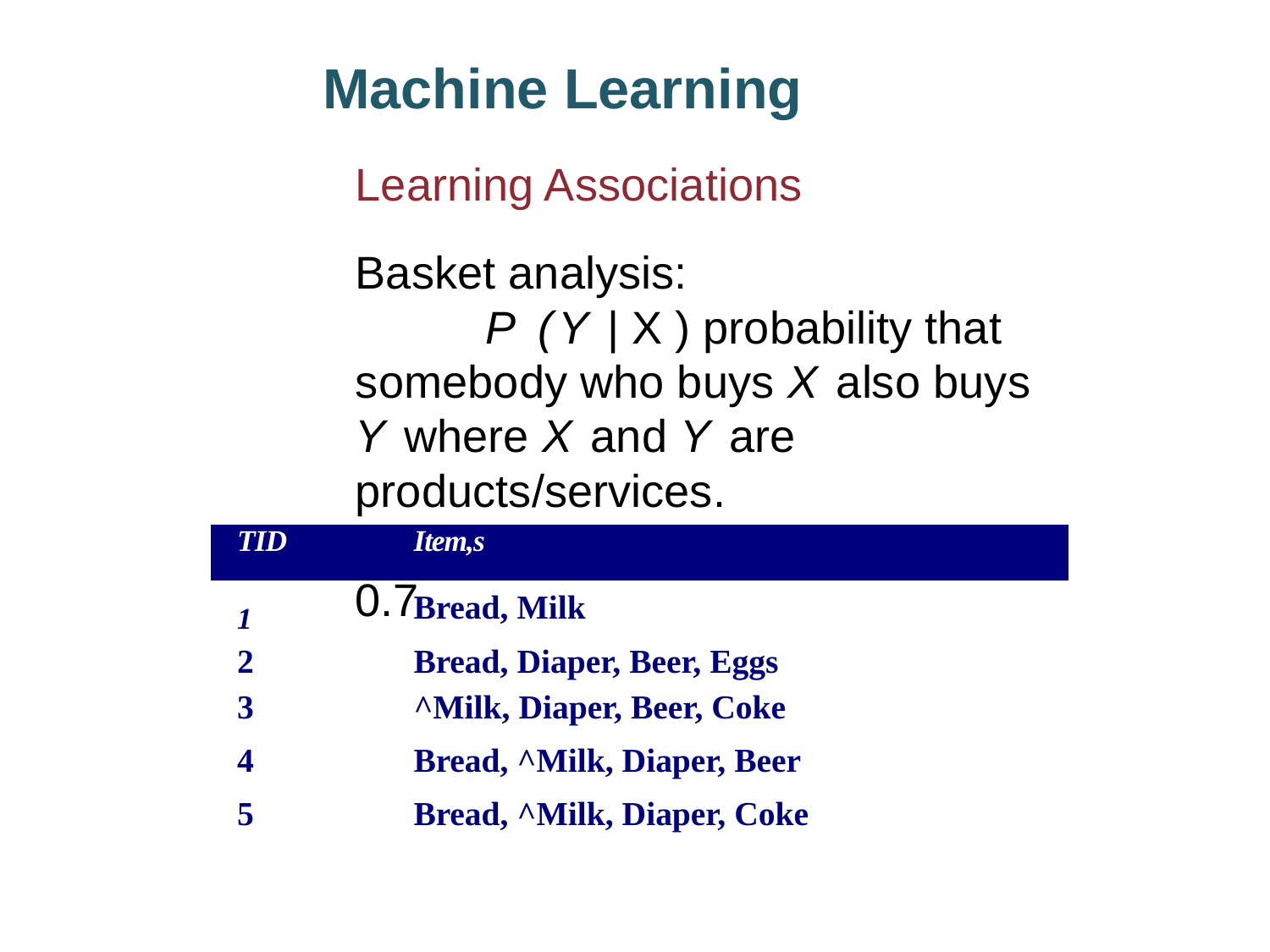

Machine Learning
Learning Associations
Basket analysis:
P (Y | X ) probability that somebody who buys X also buys Y where X and Y are products/services.
Example: P ( chips | Beer) = 0.7
| TID | Item,s |
| --- | --- |
| 1 | Bread, Milk |
| 2 | Bread, Diaper, Beer, Eggs |
| 3 | ^Milk, Diaper, Beer, Coke |
| 4 | Bread, ^Milk, Diaper, Beer |
| 5 | Bread, ^Milk, Diaper, Coke |